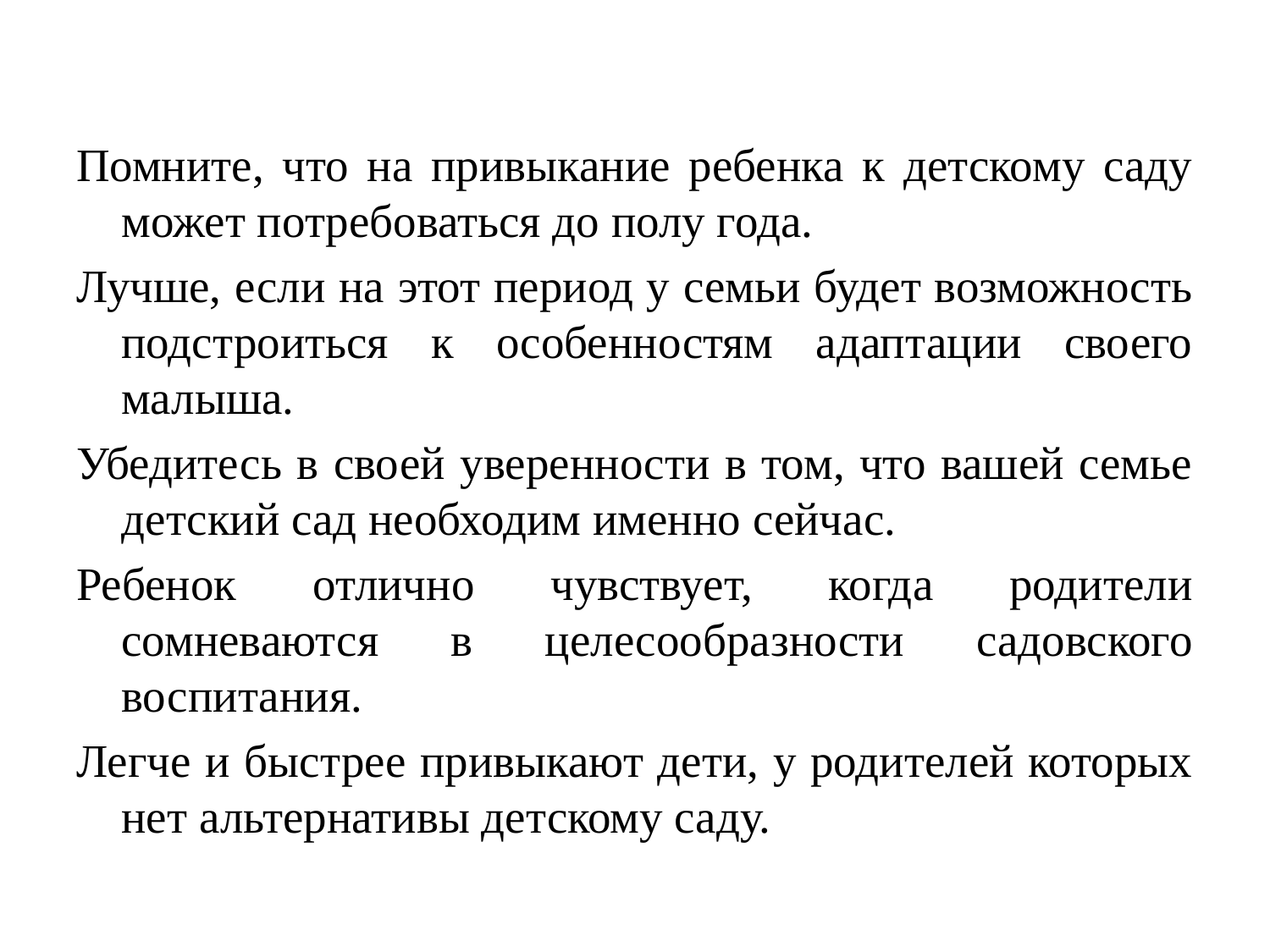

#
Помните, что на привыкание ребенка к детскому саду может потребоваться до полу года.
Лучше, если на этот период у семьи будет возможность подстроиться к особенностям адаптации своего малыша.
Убедитесь в своей уверенности в том, что вашей семье детский сад необходим именно сейчас.
Ребенок отлично чувствует, когда родители сомневаются в целесообразности садовского воспитания.
Легче и быстрее привыкают дети, у родителей которых нет альтернативы детскому саду.